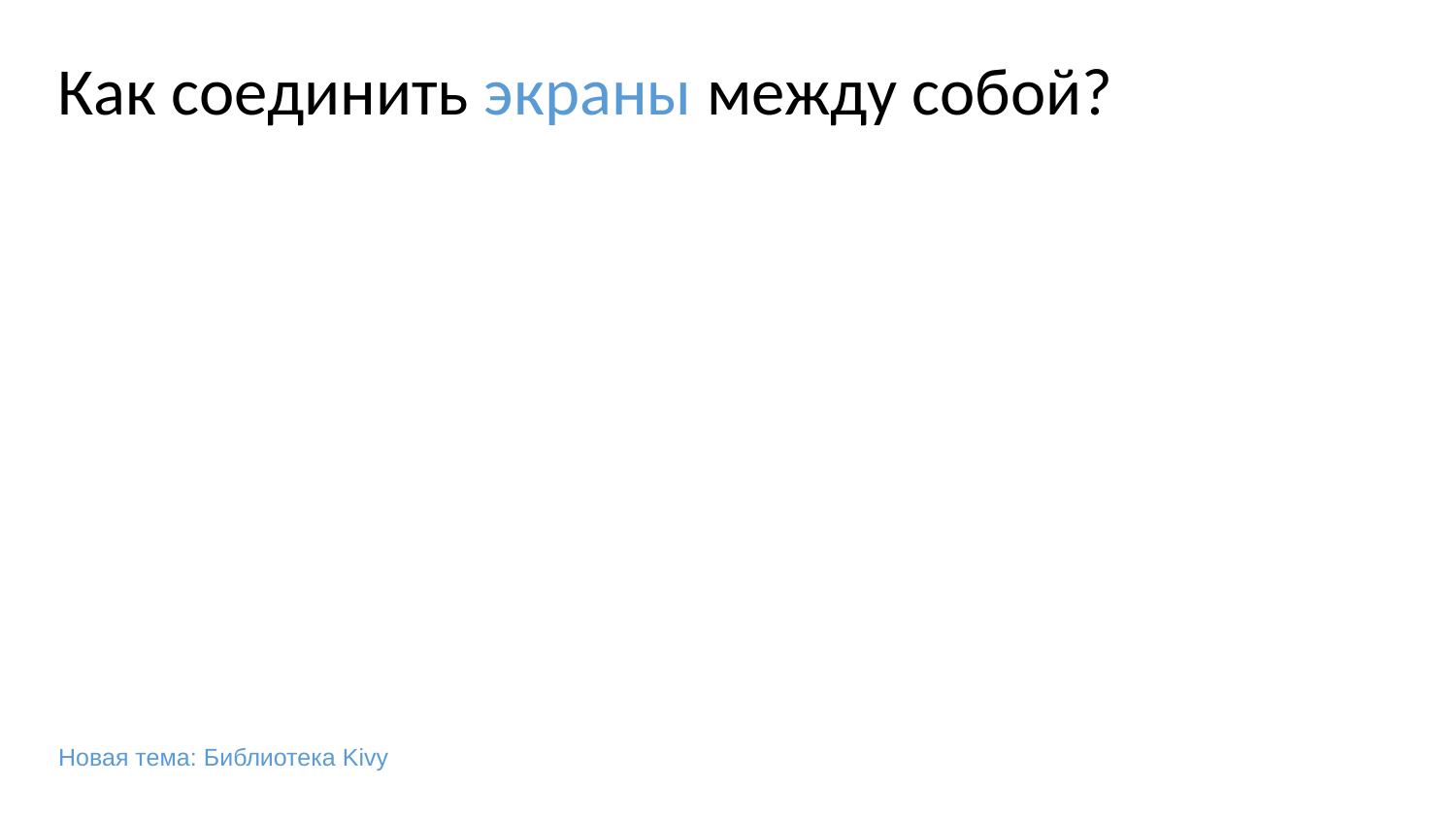

# Как соединить экраны между собой?
Новая тема: Библиотека Kivy